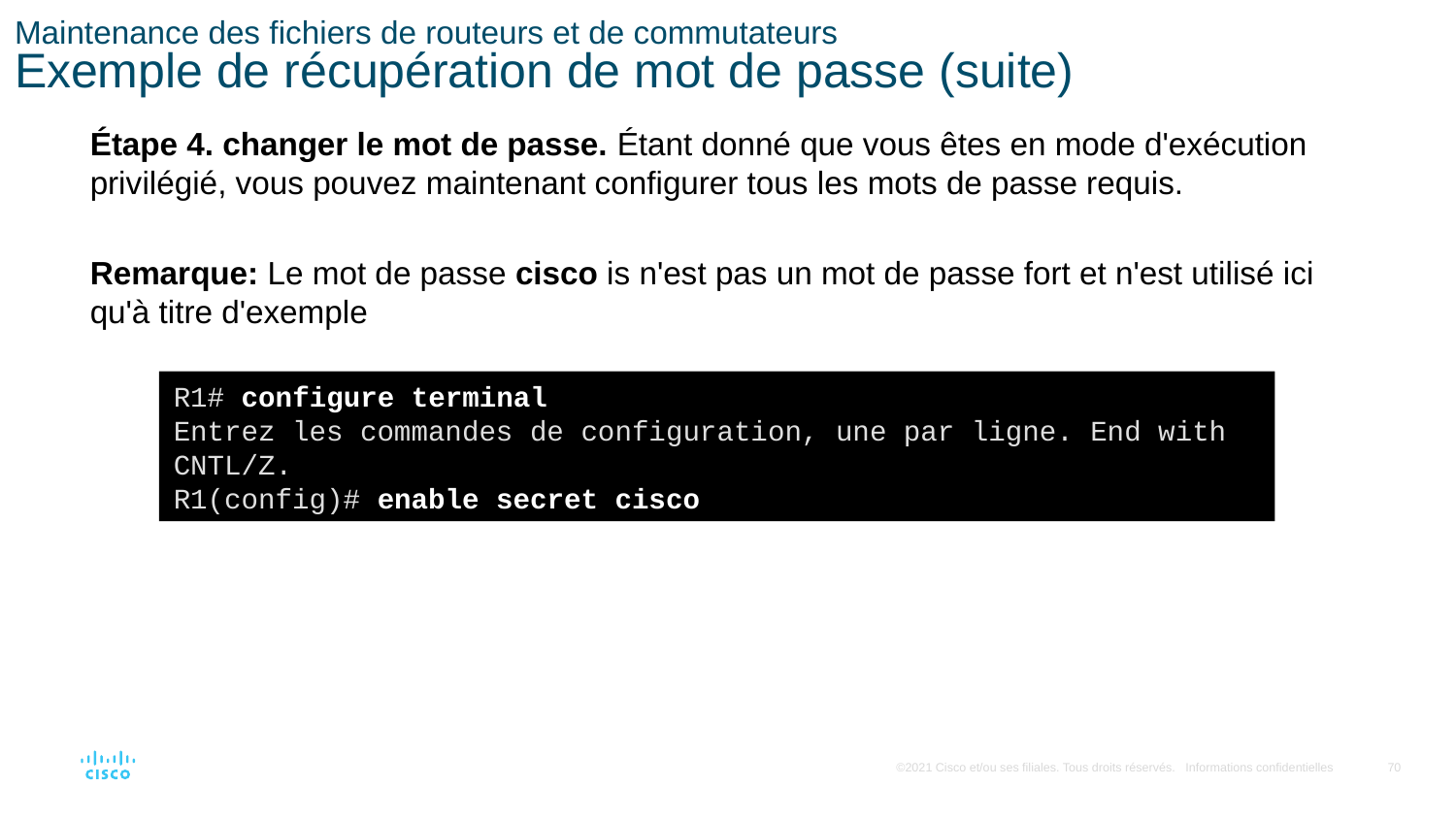

# Maintenance des fichiers de routeurs et de commutateurs Exemple de récupération de mot de passe (suite)
Étape 4. changer le mot de passe. Étant donné que vous êtes en mode d'exécution privilégié, vous pouvez maintenant configurer tous les mots de passe requis.

Remarque: Le mot de passe cisco is n'est pas un mot de passe fort et n'est utilisé ici qu'à titre d'exemple

R1# configure terminal
Entrez les commandes de configuration, une par ligne. End with CNTL/Z.
R1(config)# enable secret cisco